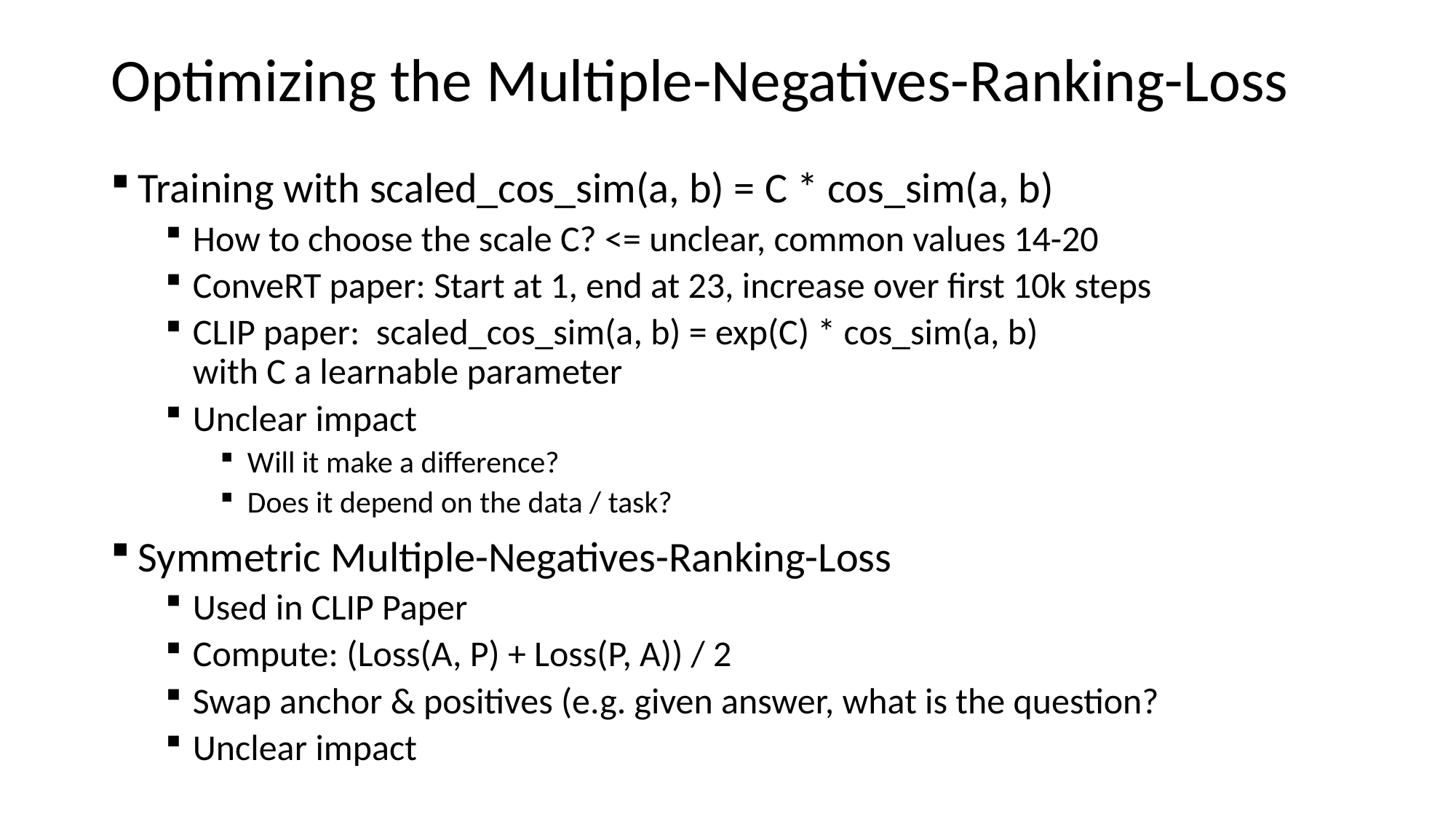

# Optimizing the Multiple-Negatives-Ranking-Loss
Training with scaled_cos_sim(a, b) = C * cos_sim(a, b)
How to choose the scale C? <= unclear, common values 14-20
ConveRT paper: Start at 1, end at 23, increase over first 10k steps
CLIP paper:  scaled_cos_sim(a, b) = exp(C) * cos_sim(a, b)
with C a learnable parameter
Unclear impact
Will it make a difference?
Does it depend on the data / task?
Symmetric Multiple-Negatives-Ranking-Loss
Used in CLIP Paper
Compute: (Loss(A, P) + Loss(P, A)) / 2
Swap anchor & positives (e.g. given answer, what is the question?
Unclear impact